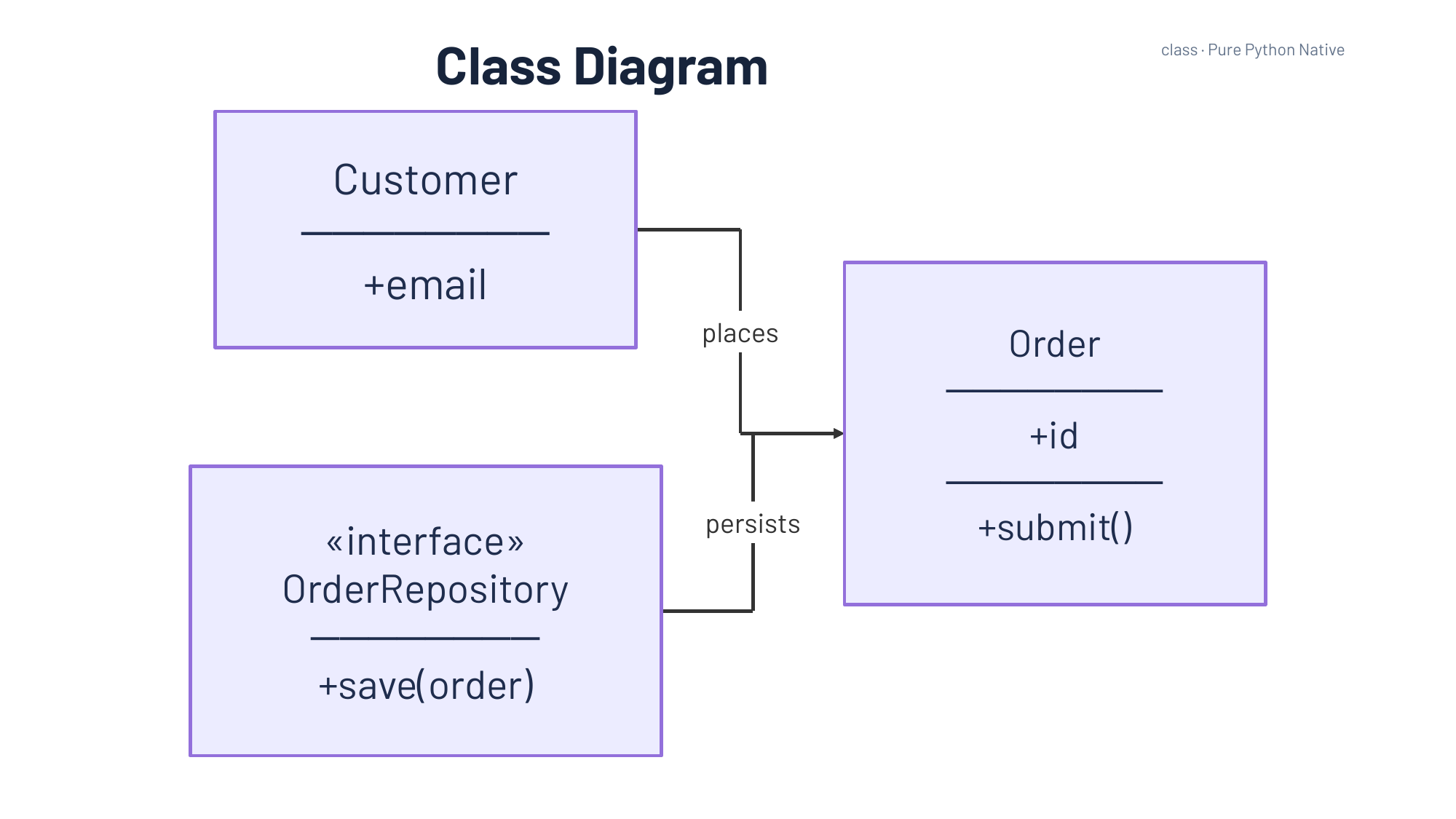

Class Diagram
class · Pure Python Native
Customer
────────
+email
Order
────────
+id
────────
+submit()
places
«interface»
OrderRepository
────────
+save(order)
persists